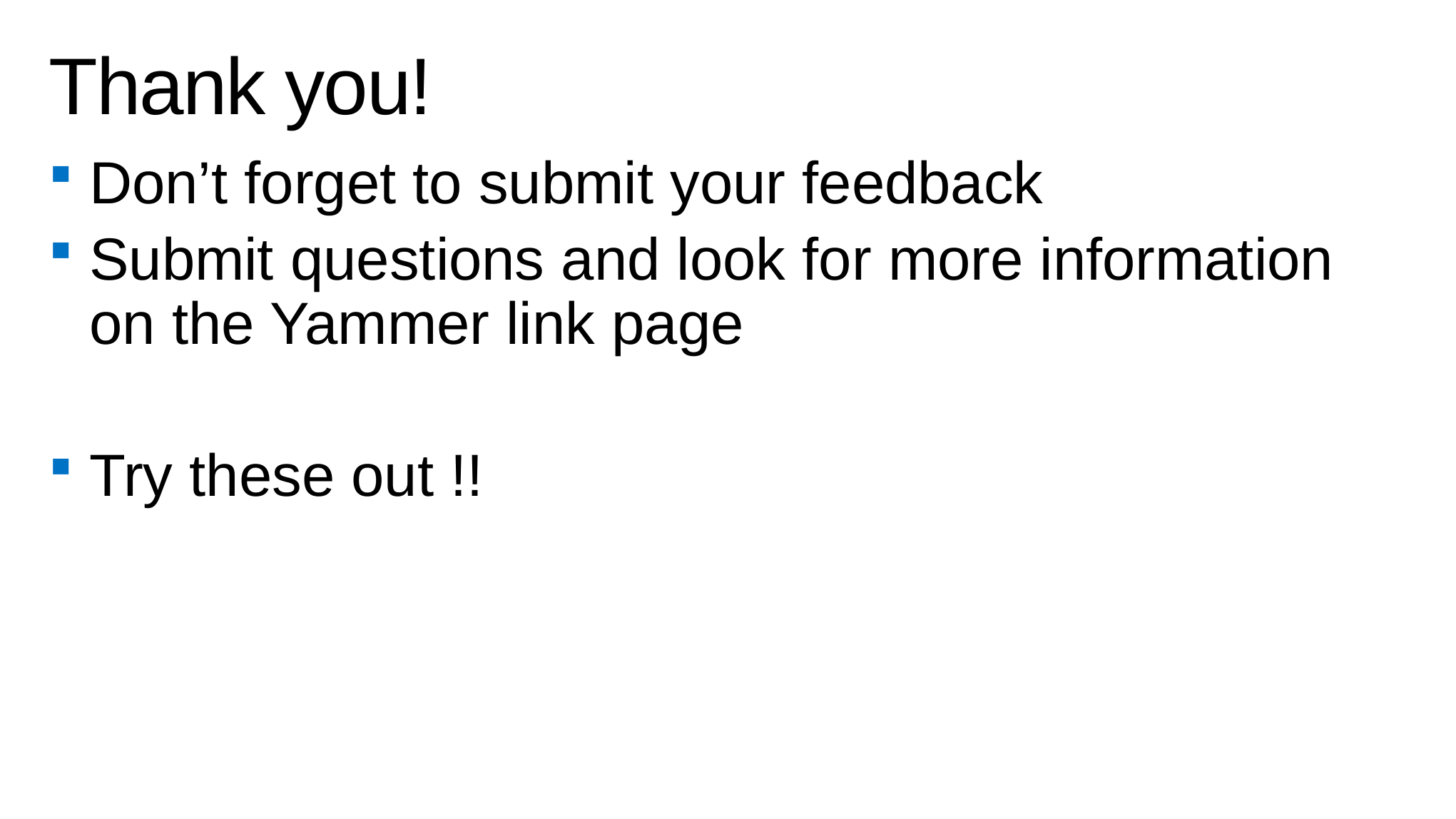

# Thank you!
Don’t forget to submit your feedback
Submit questions and look for more information on the Yammer link page

Try these out !!